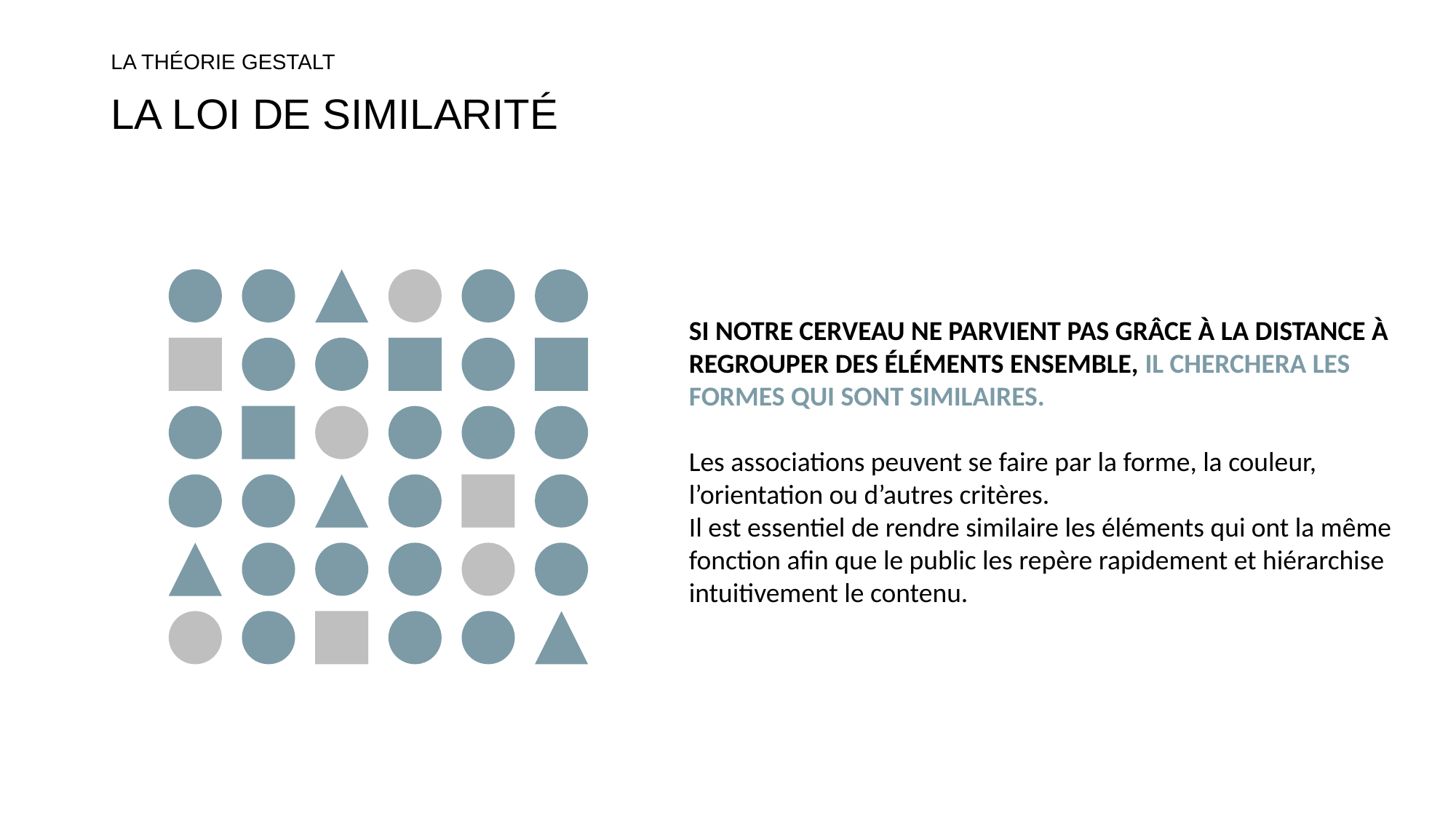

La théorie gestalt
# La loi de similarité

SI NOTRE CERVEAU NE PARVIENT PAS GRÂCE À LA DISTANCE À REGROUPER DES ÉLÉMENTS ENSEMBLE, IL CHERCHERA LES FORMES QUI SONT SIMILAIRES.

Les associations peuvent se faire par la forme, la couleur, l’orientation ou d’autres critères.
Il est essentiel de rendre similaire les éléments qui ont la même fonction afin que le public les repère rapidement et hiérarchise intuitivement le contenu.